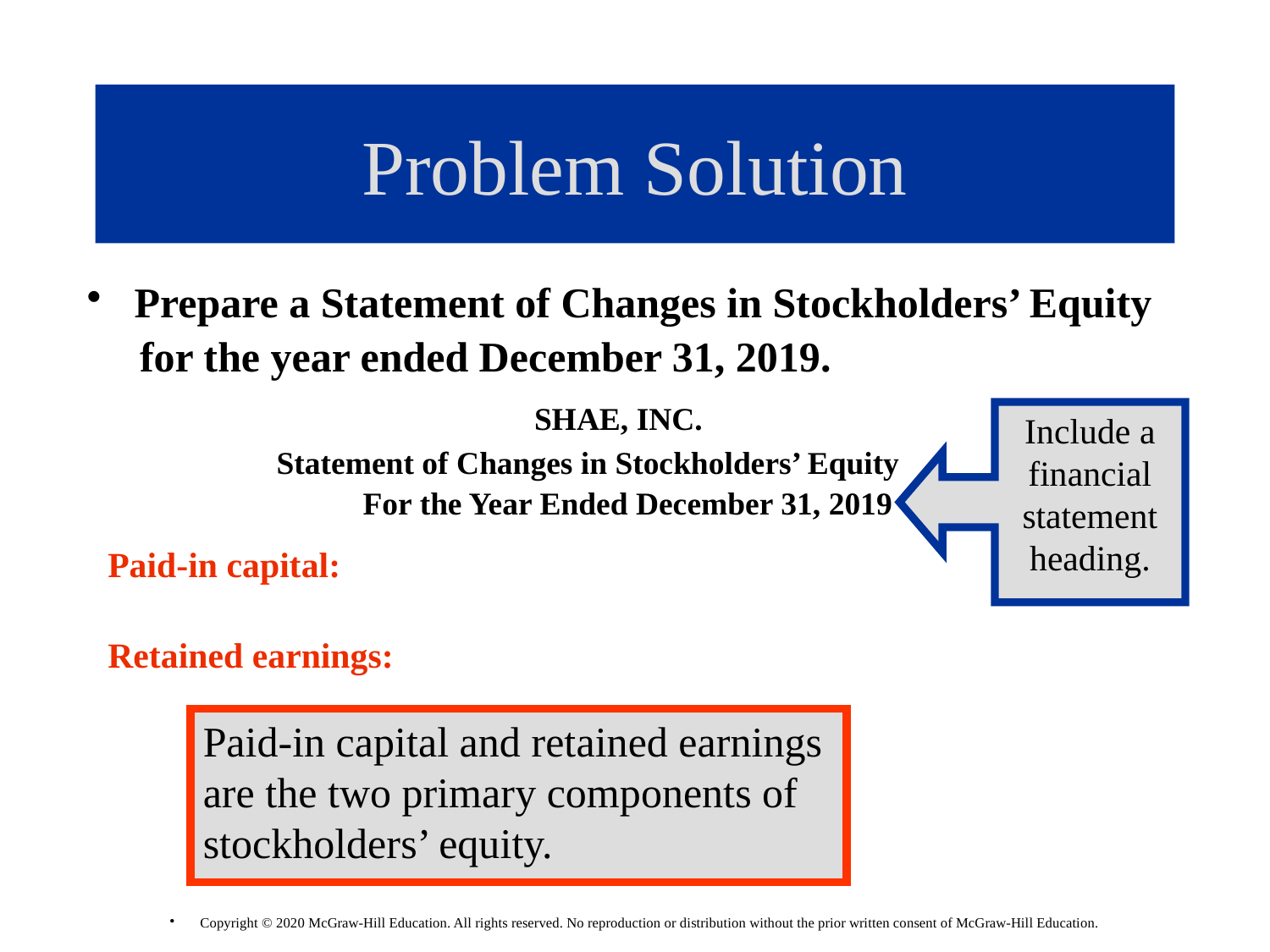

# Problem Solution
Prepare a Statement of Changes in Stockholders’ Equity
     for the year ended December 31, 2019.
Include a financial statement heading.
			           SHAE, INC.
                     Statement of Changes in Stockholders’ Equity
		          For the Year Ended December 31, 2019

Paid-in capital:

Retained earnings:
Paid-in capital and retained earnings are the two primary components of stockholders’ equity.